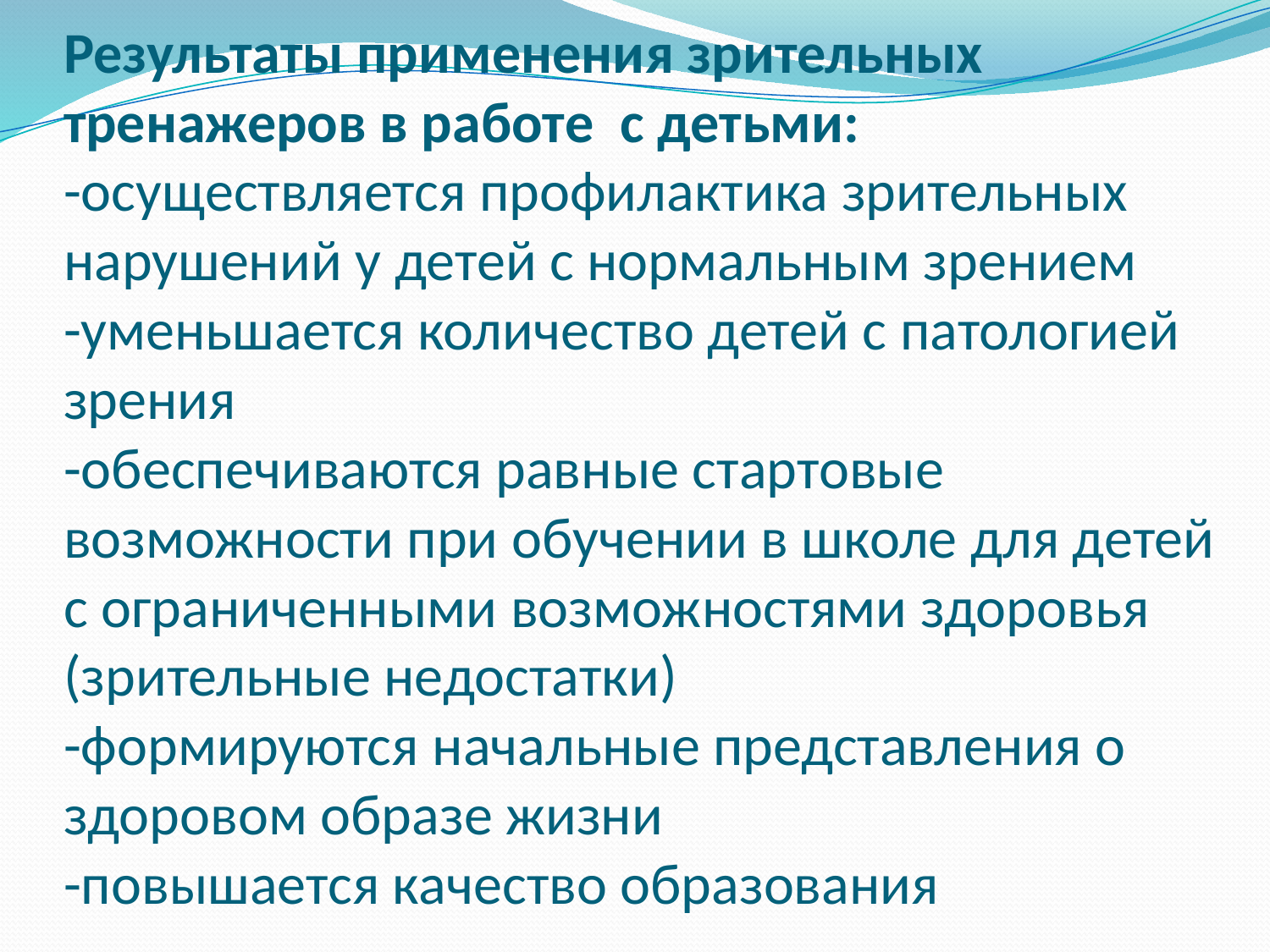

# Результаты применения зрительных тренажеров в работе  с детьми: -осуществляется профилактика зрительных нарушений у детей с нормальным зрением -уменьшается количество детей с патологией зрения -обеспечиваются равные стартовые возможности при обучении в школе для детей с ограниченными возможностями здоровья (зрительные недостатки) -формируются начальные представления о здоровом образе жизни -повышается качество образования